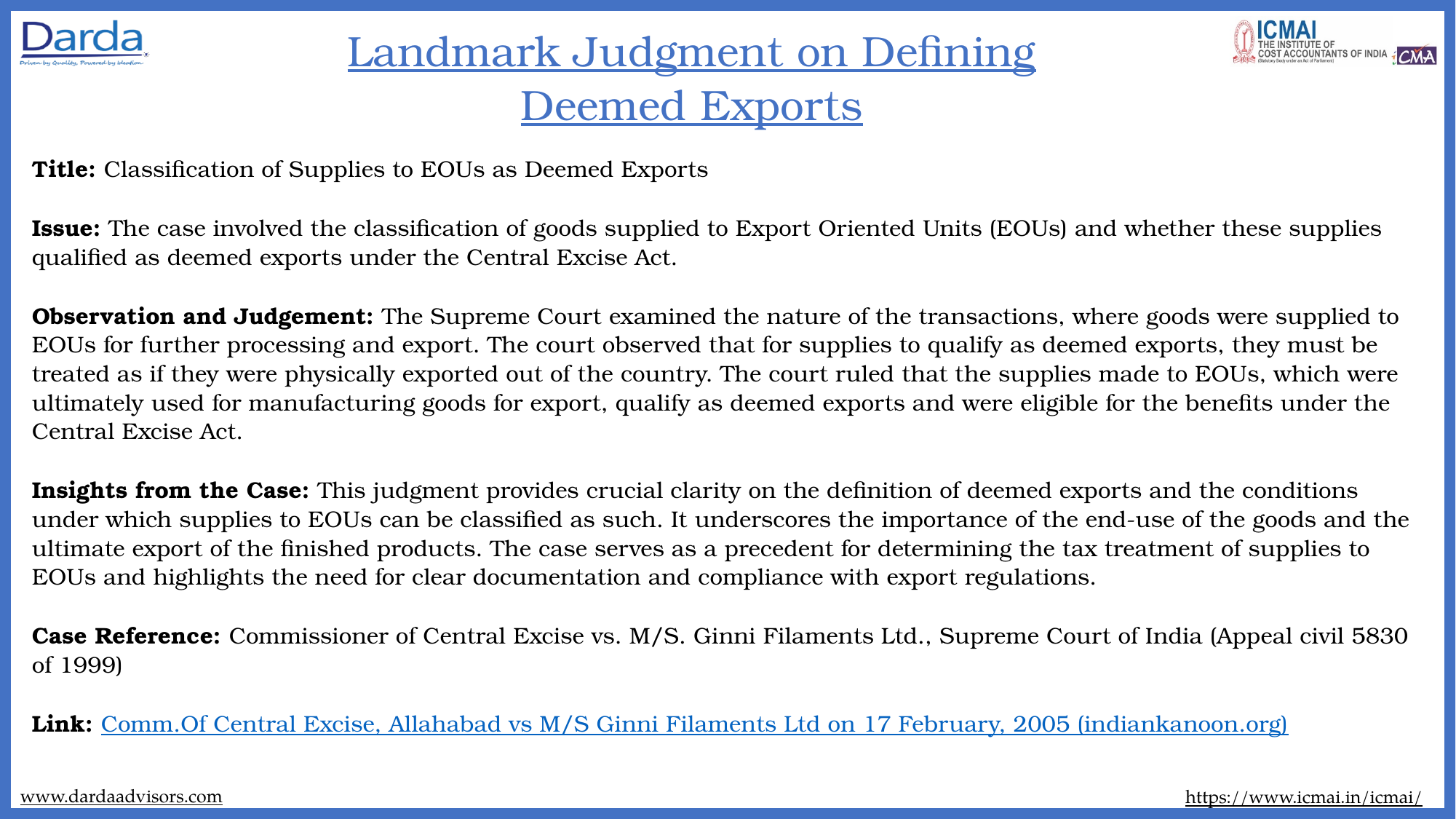

Landmark Judgment on Defining Deemed Exports
Title: Classification of Supplies to EOUs as Deemed Exports

Issue: The case involved the classification of goods supplied to Export Oriented Units (EOUs) and whether these supplies qualified as deemed exports under the Central Excise Act.

Observation and Judgement: The Supreme Court examined the nature of the transactions, where goods were supplied to EOUs for further processing and export. The court observed that for supplies to qualify as deemed exports, they must be treated as if they were physically exported out of the country. The court ruled that the supplies made to EOUs, which were ultimately used for manufacturing goods for export, qualify as deemed exports and were eligible for the benefits under the Central Excise Act.

Insights from the Case: This judgment provides crucial clarity on the definition of deemed exports and the conditions under which supplies to EOUs can be classified as such. It underscores the importance of the end-use of the goods and the ultimate export of the finished products. The case serves as a precedent for determining the tax treatment of supplies to EOUs and highlights the need for clear documentation and compliance with export regulations.

Case Reference: Commissioner of Central Excise vs. M/S. Ginni Filaments Ltd., Supreme Court of India (Appeal civil 5830 of 1999)

Link: Comm.Of Central Excise, Allahabad vs M/S Ginni Filaments Ltd on 17 February, 2005 (indiankanoon.org)